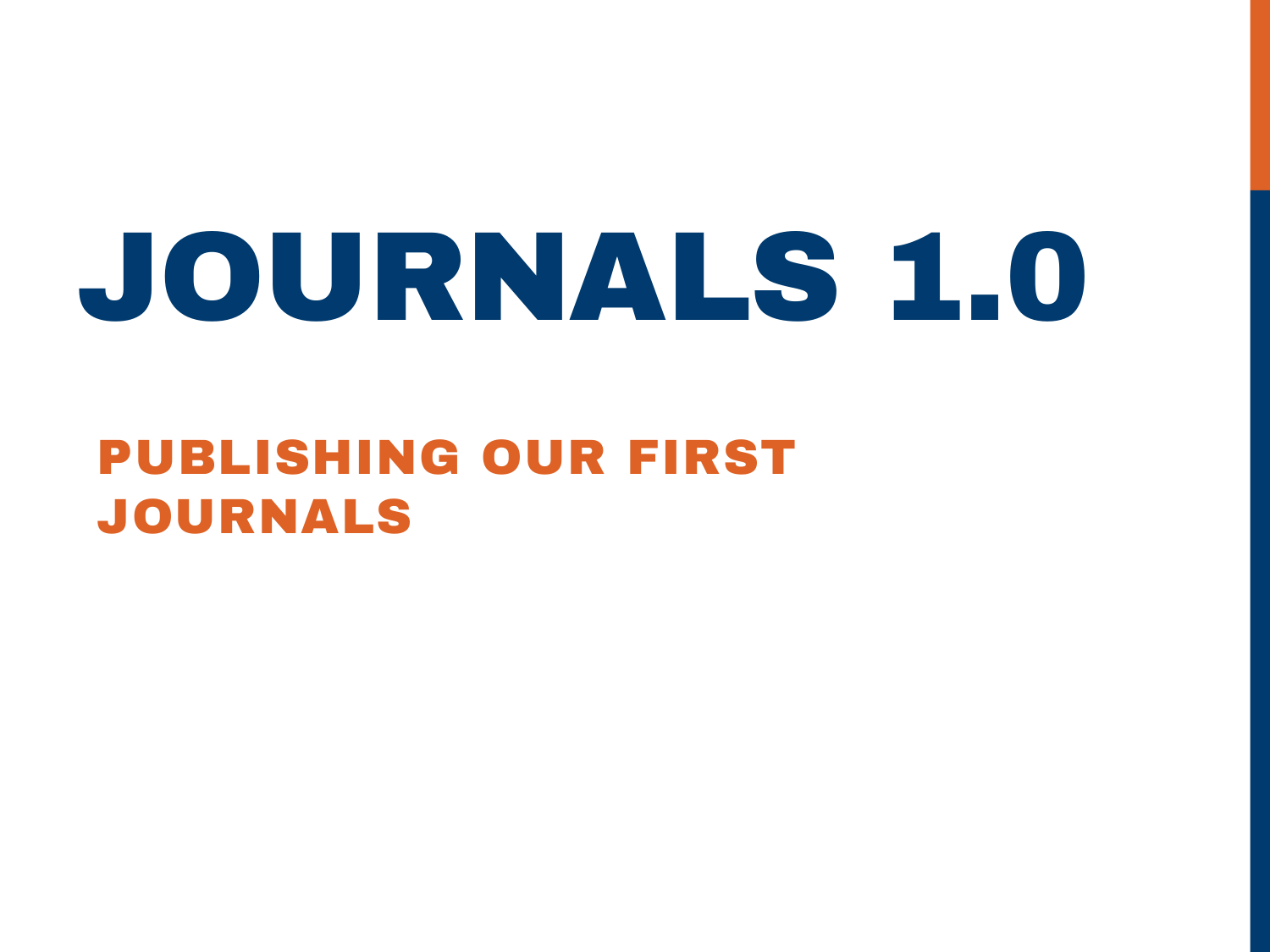

# journals 1.0
Publishing our first journals